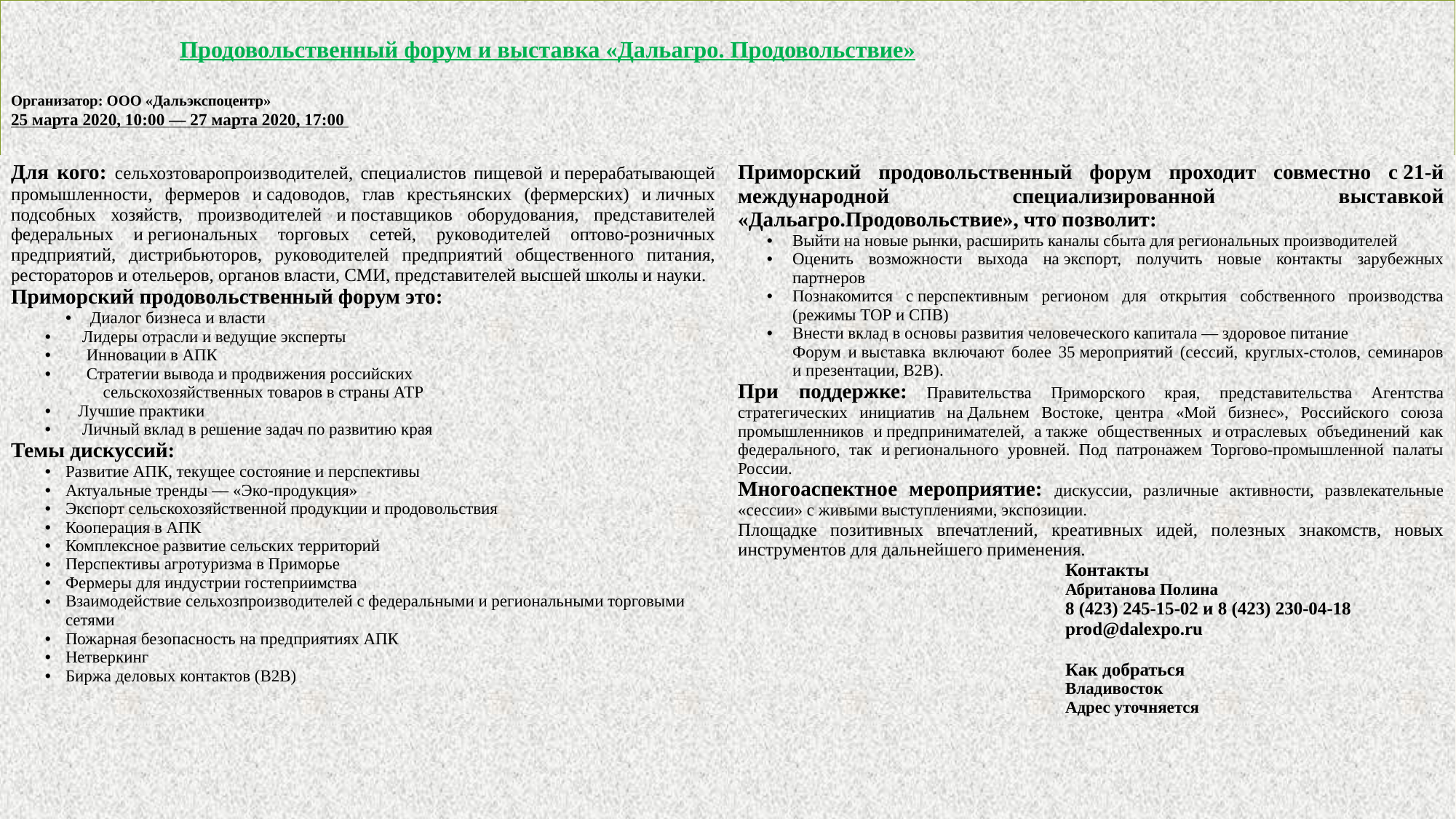

# Продовольственный форум и выставка «Дальагро. Продовольствие» Организатор: ООО «Дальэкспоцентр» 25 марта 2020, 10:00 — 27 марта 2020, 17:00
| Для кого: сельхозтоваропроизводителей, специалистов пищевой и перерабатывающей промышленности, фермеров и садоводов, глав крестьянских (фермерских) и личных подсобных хозяйств, производителей и поставщиков оборудования, представителей федеральных и региональных торговых сетей, руководителей оптово-розничных предприятий, дистрибьюторов, руководителей предприятий общественного питания, рестораторов и отельеров, органов власти, СМИ, представителей высшей школы и науки. Приморский продовольственный форум это: Диалог бизнеса и власти Лидеры отрасли и ведущие эксперты Инновации в АПК Стратегии вывода и продвижения российских сельскохозяйственных товаров в страны АТР Лучшие практики Личный вклад в решение задач по развитию края Темы дискуссий: Развитие АПК, текущее состояние и перспективы Актуальные тренды — «Эко-продукция» Экспорт сельскохозяйственной продукции и продовольствия Кооперация в АПК Комплексное развитие сельских территорий Перспективы агротуризма в Приморье Фермеры для индустрии гостеприимства Взаимодействие сельхозпроизводителей с федеральными и региональными торговыми сетями Пожарная безопасность на предприятиях АПК Нетверкинг Биржа деловых контактов (В2В) | Приморский продовольственный форум проходит совместно с 21-й международной специализированной выставкой «Дальагро.Продовольствие», что позволит: Выйти на новые рынки, расширить каналы сбыта для региональных производителей Оценить возможности выхода на экспорт, получить новые контакты зарубежных партнеров Познакомится с перспективным регионом для открытия собственного производства (режимы ТОР и СПВ) Внести вклад в основы развития человеческого капитала — здоровое питание Форум и выставка включают более 35 мероприятий (сессий, круглых-столов, семинаров и презентации, B2B). При поддержке: Правительства Приморского края, представительства Агентства стратегических инициатив на Дальнем Востоке, центра «Мой бизнес», Российского союза промышленников и предпринимателей, а также общественных и отраслевых объединений как федерального, так и регионального уровней. Под патронажем Торгово-промышленной палаты России. Многоаспектное мероприятие: дискуссии, различные активности, развлекательные «сессии» с живыми выступлениями, экспозиции. Площадке позитивных впечатлений, креативных идей, полезных знакомств, новых инструментов для дальнейшего применения. Контакты Абританова Полина 8 (423) 245-15-02 и 8 (423) 230-04-18 prod@dalexpo.ru Как добраться Владивосток Адрес уточняется |
| --- | --- |